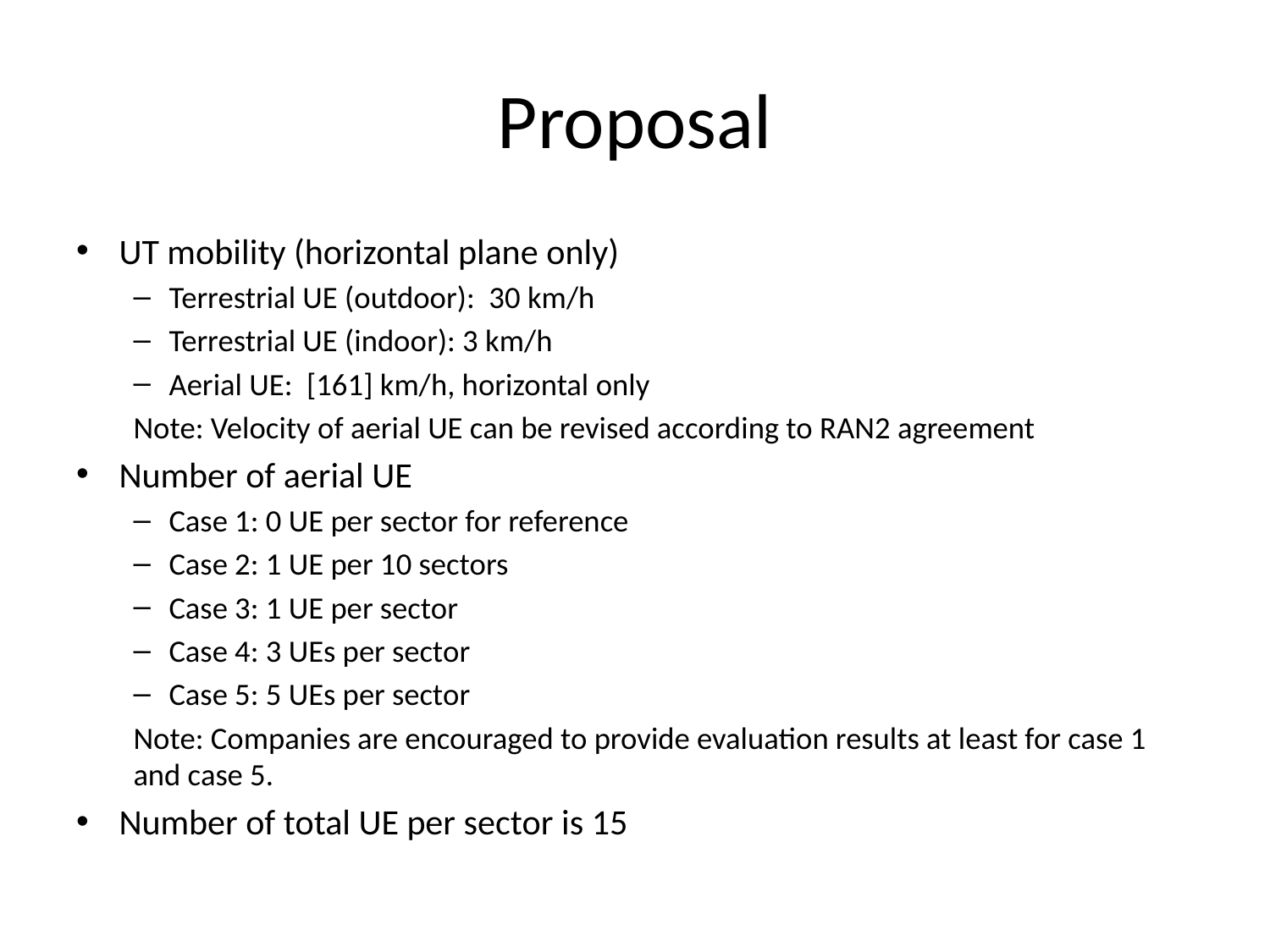

# Proposal
UT mobility (horizontal plane only)
Terrestrial UE (outdoor):  30 km/h
Terrestrial UE (indoor): 3 km/h
Aerial UE:  [161] km/h, horizontal only
Note: Velocity of aerial UE can be revised according to RAN2 agreement
Number of aerial UE
Case 1: 0 UE per sector for reference
Case 2: 1 UE per 10 sectors
Case 3: 1 UE per sector
Case 4: 3 UEs per sector
Case 5: 5 UEs per sector
Note: Companies are encouraged to provide evaluation results at least for case 1 and case 5.
Number of total UE per sector is 15